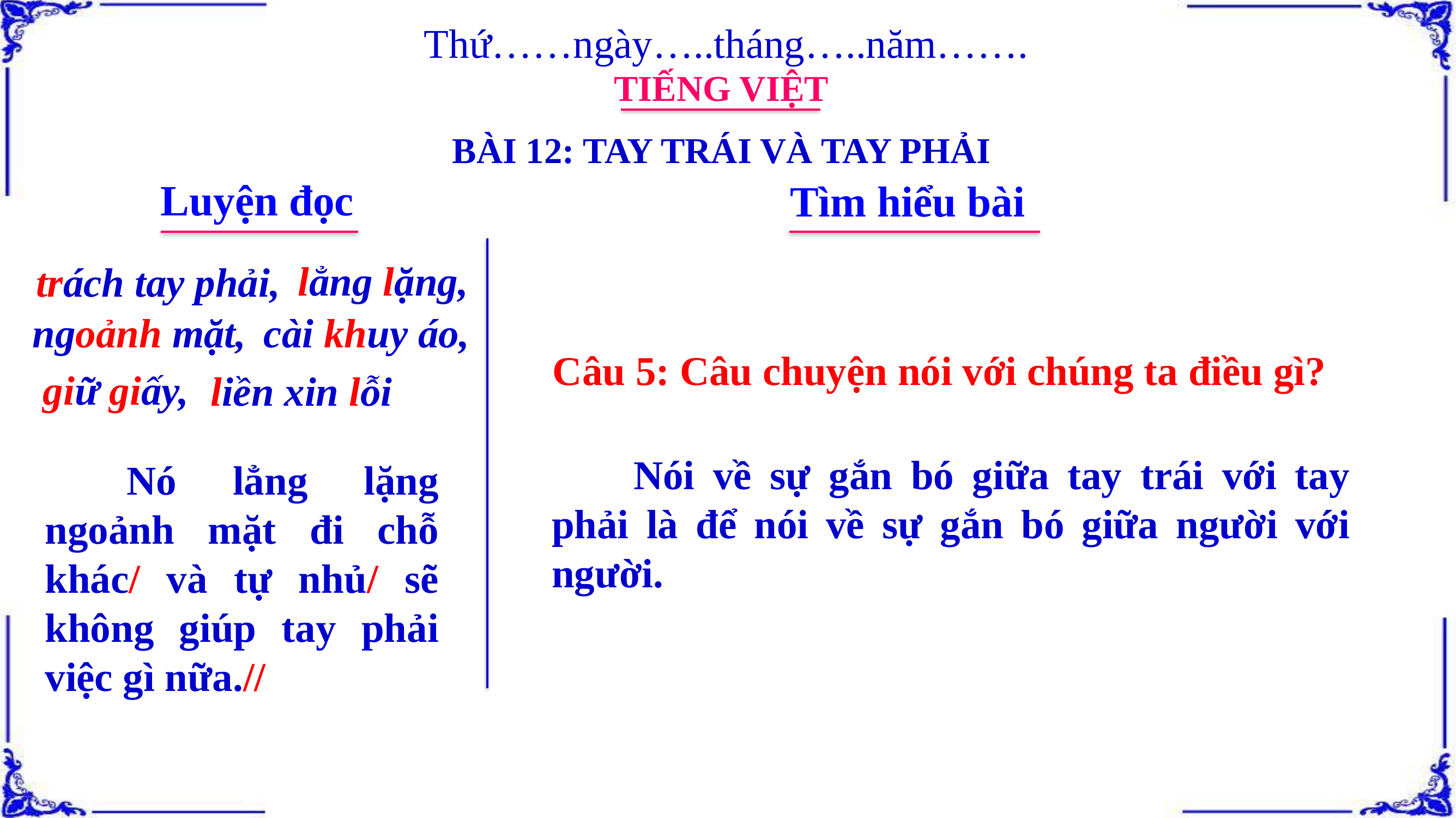

Thứ……ngày…..tháng…..năm…….
TIẾNG VIỆT
BÀI 12: TAY TRÁI VÀ TAY PHẢI
Luyện đọc
Tìm hiểu bài
lẳng lặng,
trách tay phải,
ngoảnh mặt,
cài khuy áo,
     Câu 5: Câu chuyện nói với chúng ta điều gì?
giữ giấy,
liền xin lỗi
	Nói về sự gắn bó giữa tay trái với tay phải là để nói về sự gắn bó giữa người với người.
	Nó lẳng lặng ngoảnh mặt đi chỗ khác/ và tự nhủ/ sẽ không giúp tay phải việc gì nữa.//